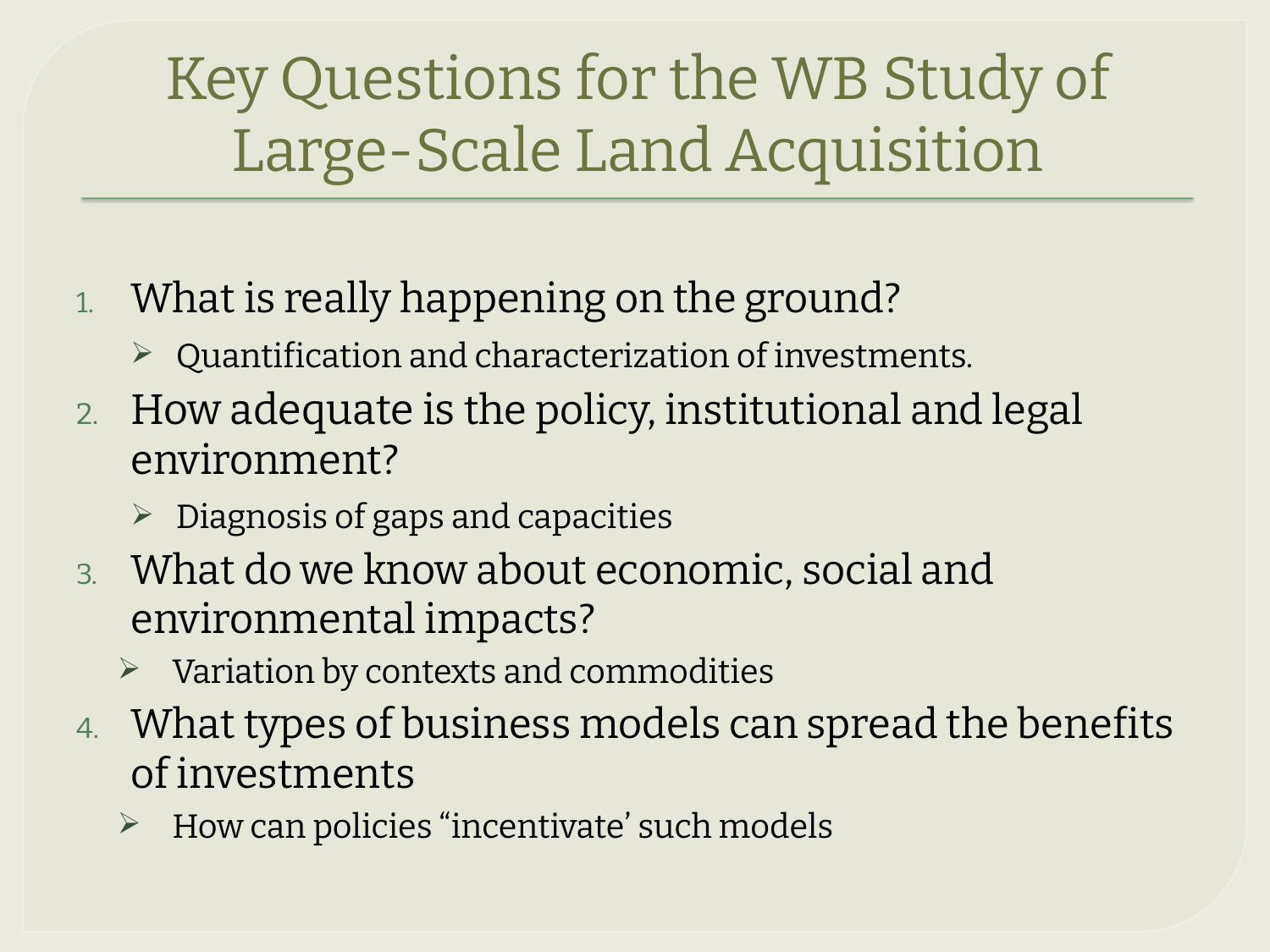

# Key Questions for the WB Study of Large-Scale Land Acquisition
What is really happening on the ground?
Quantification and characterization of investments.
How adequate is the policy, institutional and legal environment?
Diagnosis of gaps and capacities
What do we know about economic, social and environmental impacts?
Variation by contexts and commodities
What types of business models can spread the benefits of investments
How can policies “incentivate’ such models